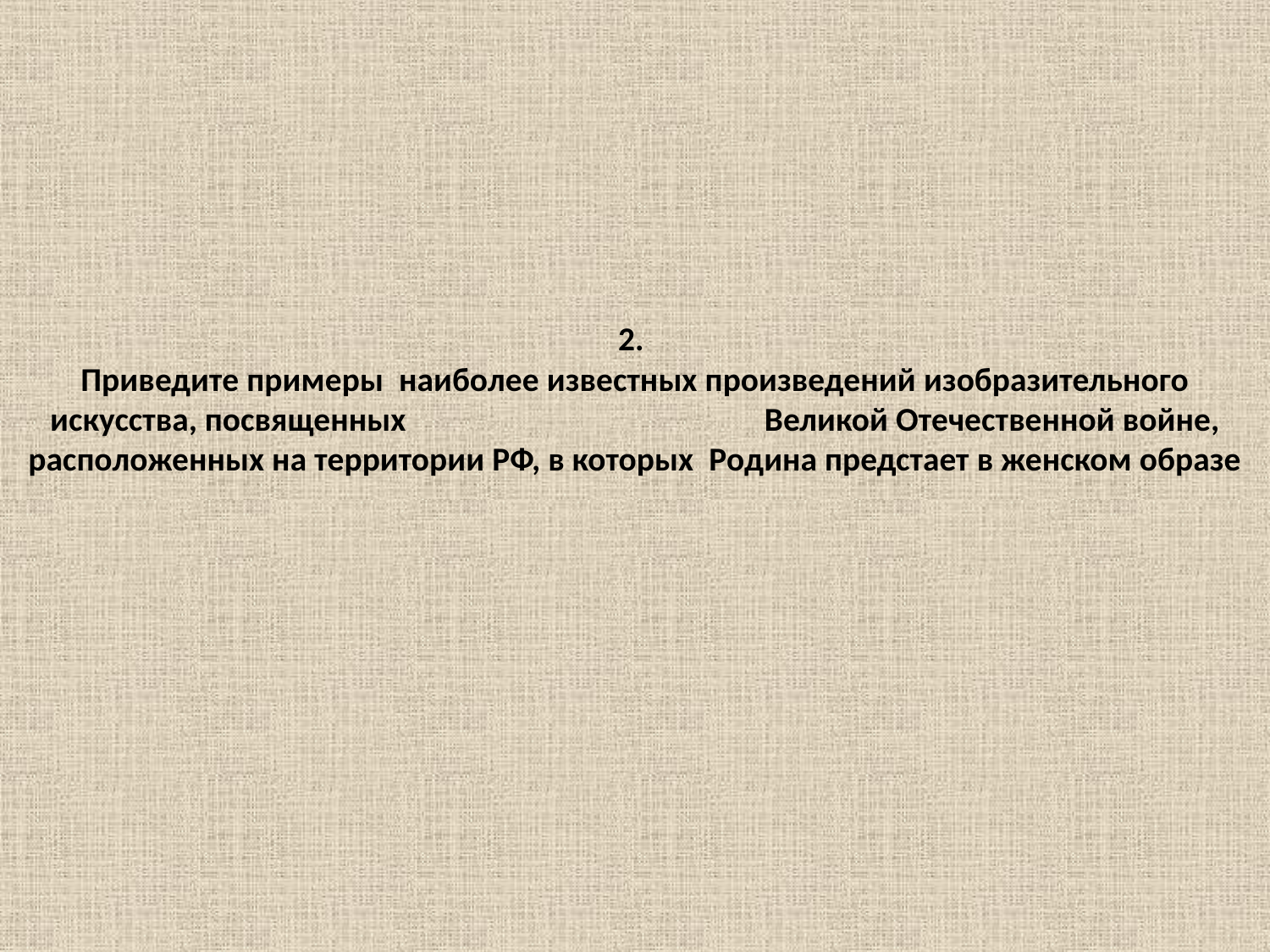

# 2. Приведите примеры  наиболее известных произведений изобразительного искусства, посвященных                                               Великой Отечественной войне, расположенных на территории РФ, в которых  Родина предстает в женском образе